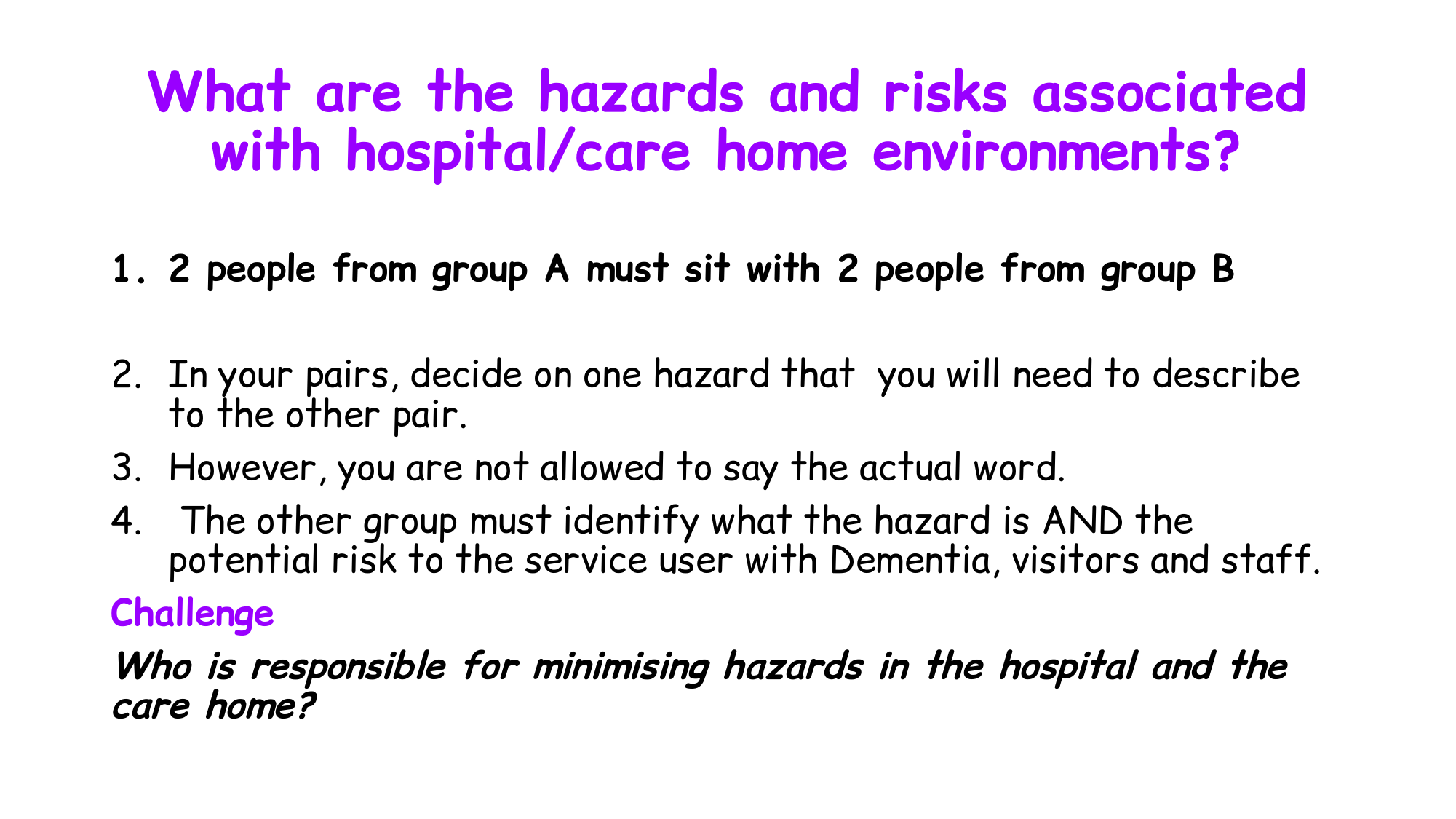

# What are the hazards and risks associated with hospital/care home environments?
2 people from group A must sit with 2 people from group B

In your pairs, decide on one hazard that  you will need to describe to the other pair.
However, you are not allowed to say the actual word.
 The other group must identify what the hazard is AND the potential risk to the service user with Dementia, visitors and staff.
Challenge
Who is responsible for minimising hazards in the hospital and the care home?